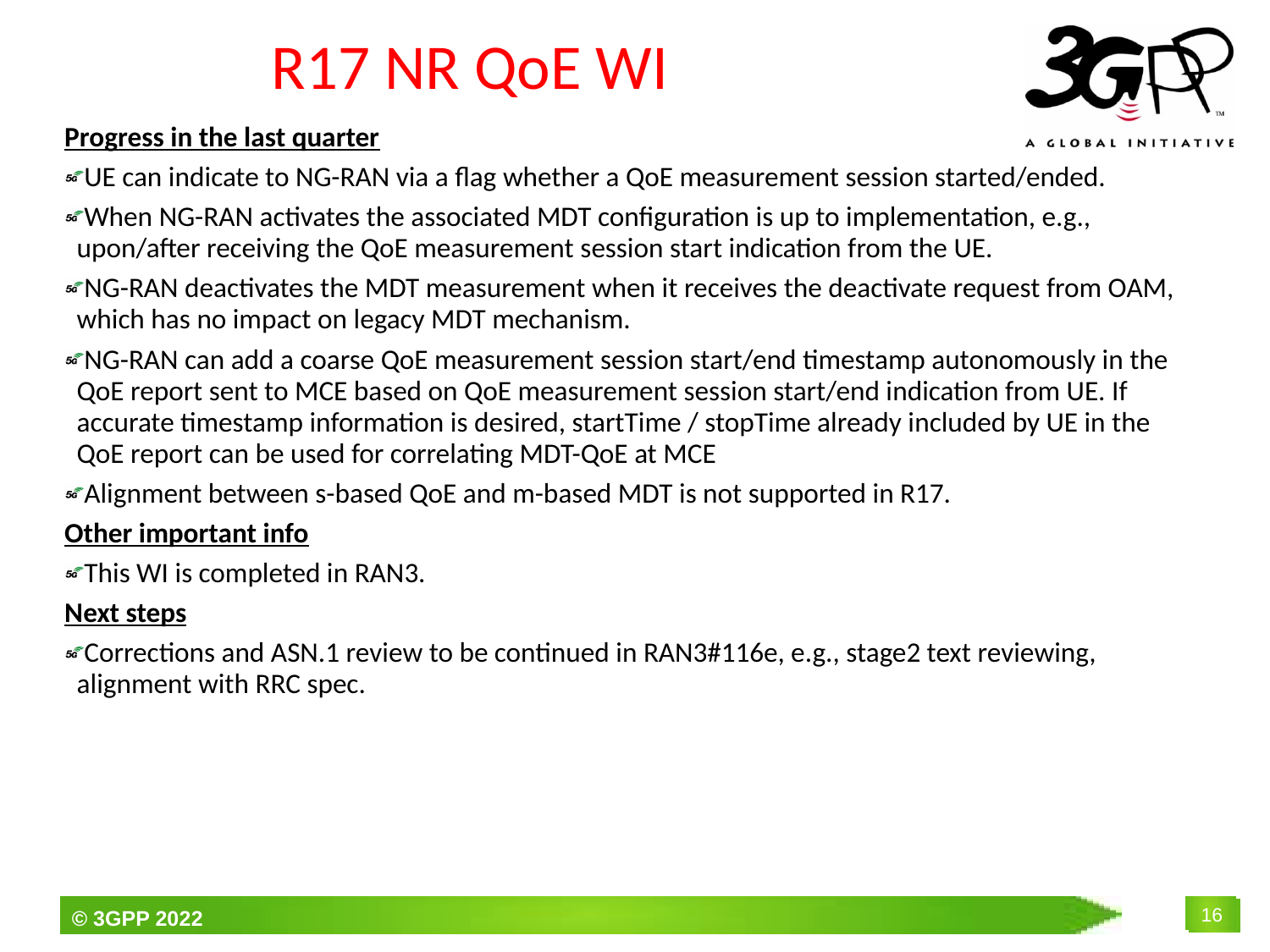

# R17 NR QoE WI
Progress in the last quarter
UE can indicate to NG-RAN via a flag whether a QoE measurement session started/ended.
When NG-RAN activates the associated MDT configuration is up to implementation, e.g., upon/after receiving the QoE measurement session start indication from the UE.
NG-RAN deactivates the MDT measurement when it receives the deactivate request from OAM, which has no impact on legacy MDT mechanism.
NG-RAN can add a coarse QoE measurement session start/end timestamp autonomously in the QoE report sent to MCE based on QoE measurement session start/end indication from UE. If accurate timestamp information is desired, startTime / stopTime already included by UE in the QoE report can be used for correlating MDT-QoE at MCE
Alignment between s-based QoE and m-based MDT is not supported in R17.
Other important info
This WI is completed in RAN3.
Next steps
Corrections and ASN.1 review to be continued in RAN3#116e, e.g., stage2 text reviewing, alignment with RRC spec.

16